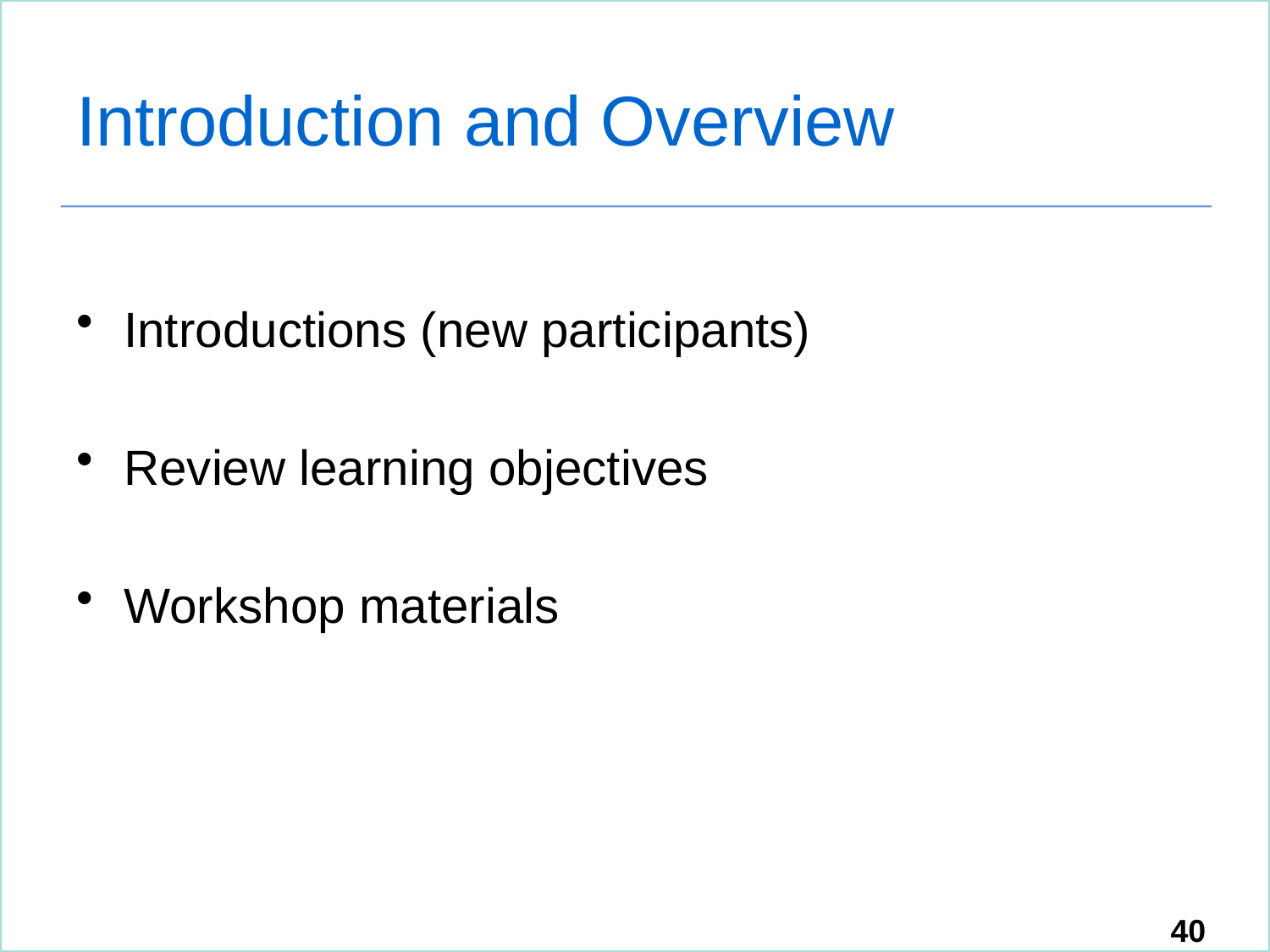

# Introduction and Overview

Introductions (new participants)

Review learning objectives

Workshop materials
40